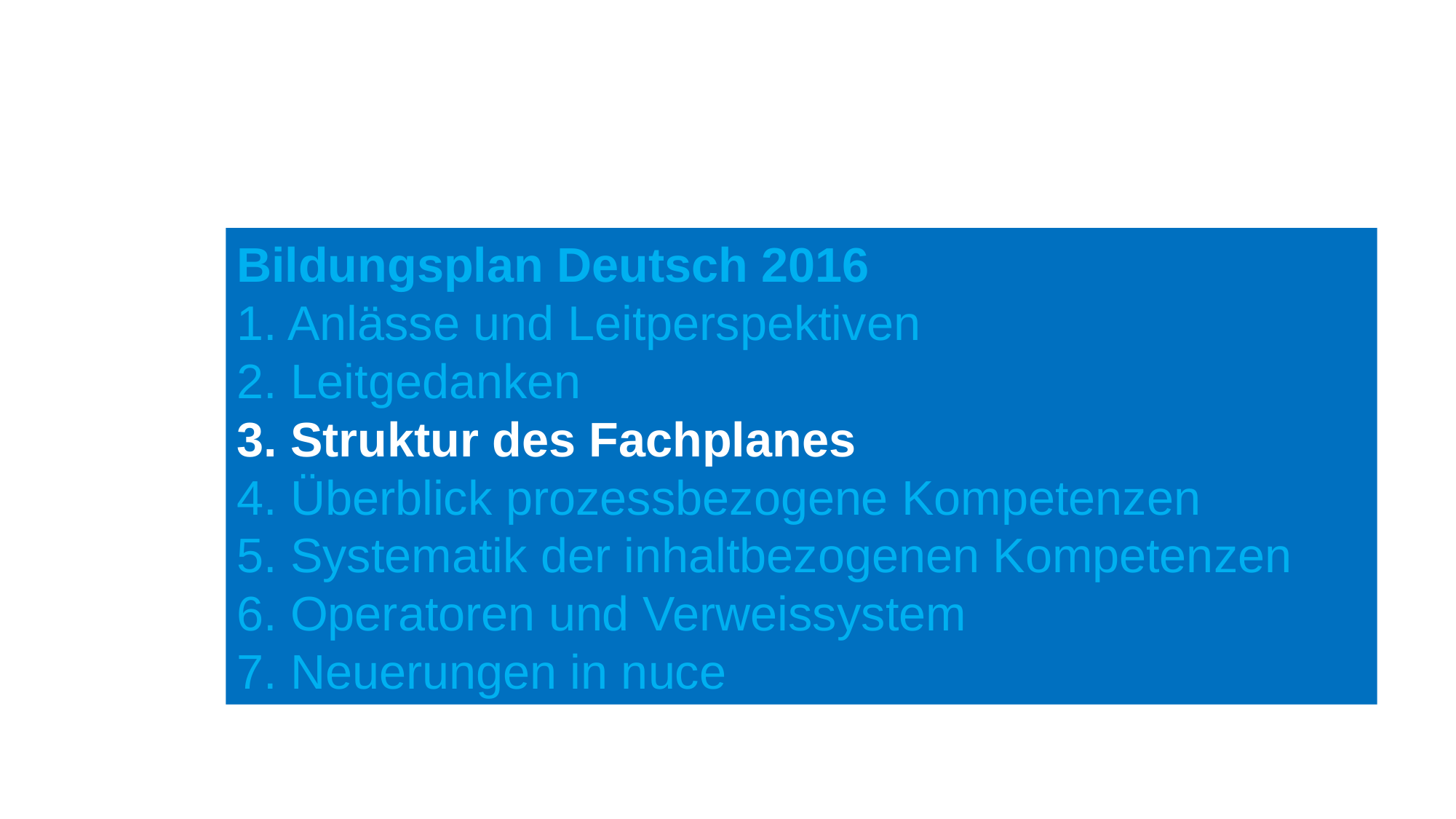

Bildungsplan Deutsch 2016
1. Anlässe und Leitperspektiven
2. Leitgedanken
3. Struktur des Fachplanes
4. Überblick prozessbezogene Kompetenzen
5. Systematik der inhaltbezogenen Kompetenzen
6. Operatoren und Verweissystem
7. Neuerungen in nuce